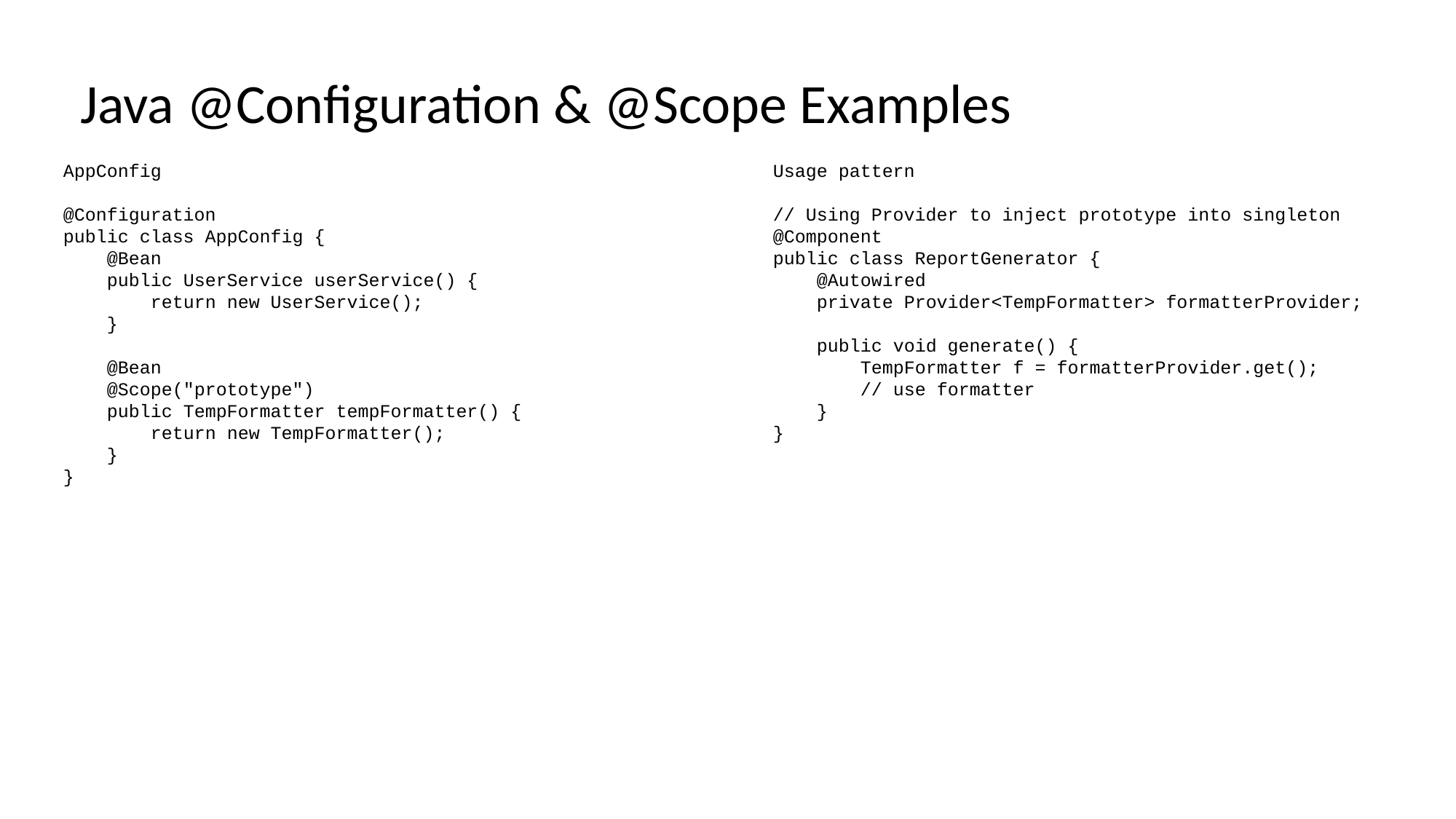

# Java @Configuration & @Scope Examples
AppConfig

@Configuration
public class AppConfig {
    @Bean
    public UserService userService() {
        return new UserService();
    }

    @Bean
    @Scope("prototype")
    public TempFormatter tempFormatter() {
        return new TempFormatter();
    }
}
Usage pattern

// Using Provider to inject prototype into singleton
@Component
public class ReportGenerator {
    @Autowired
    private Provider<TempFormatter> formatterProvider;

    public void generate() {
        TempFormatter f = formatterProvider.get();
        // use formatter
    }
}